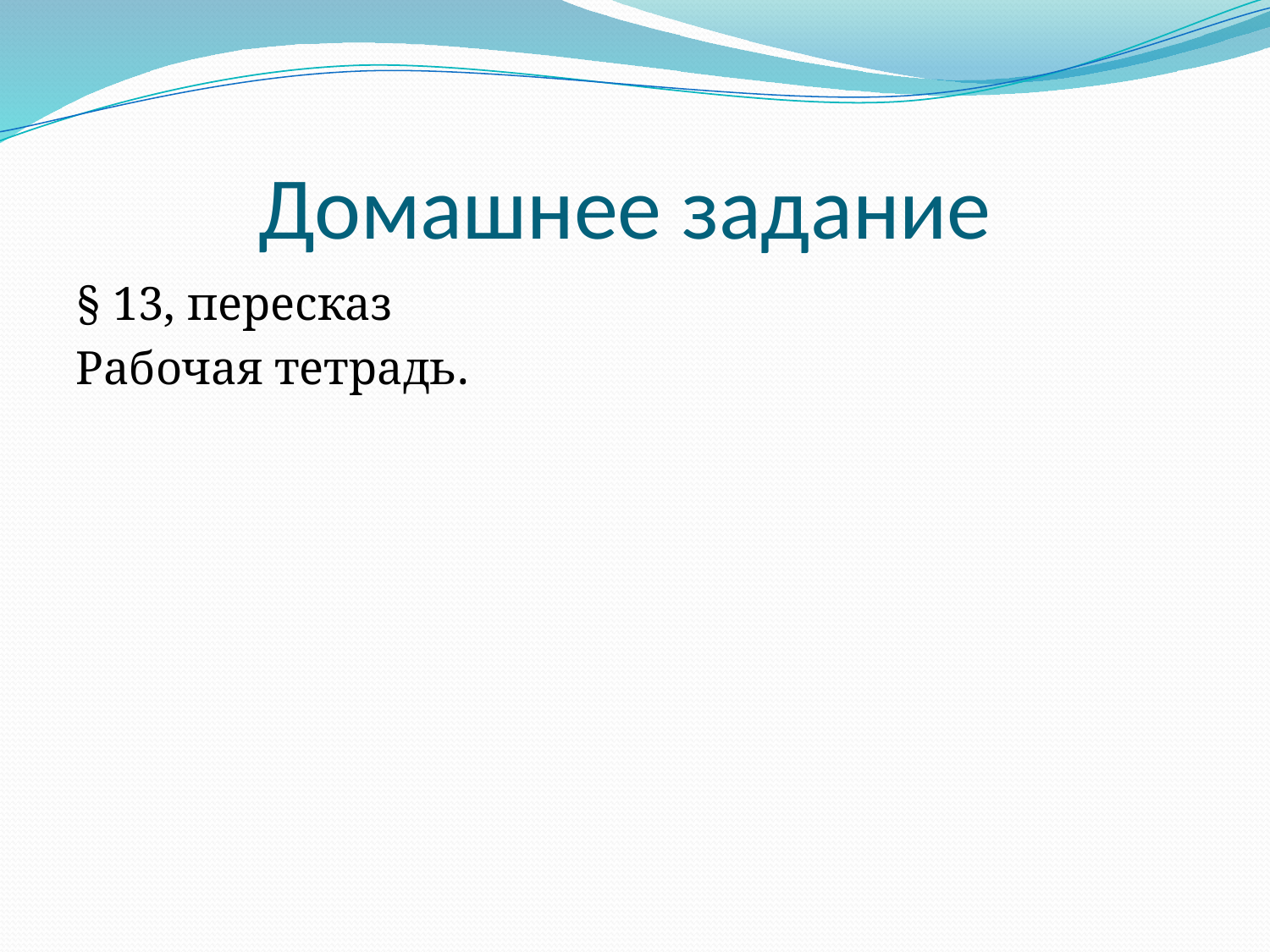

# Домашнее задание
§ 13, пересказ
Рабочая тетрадь.